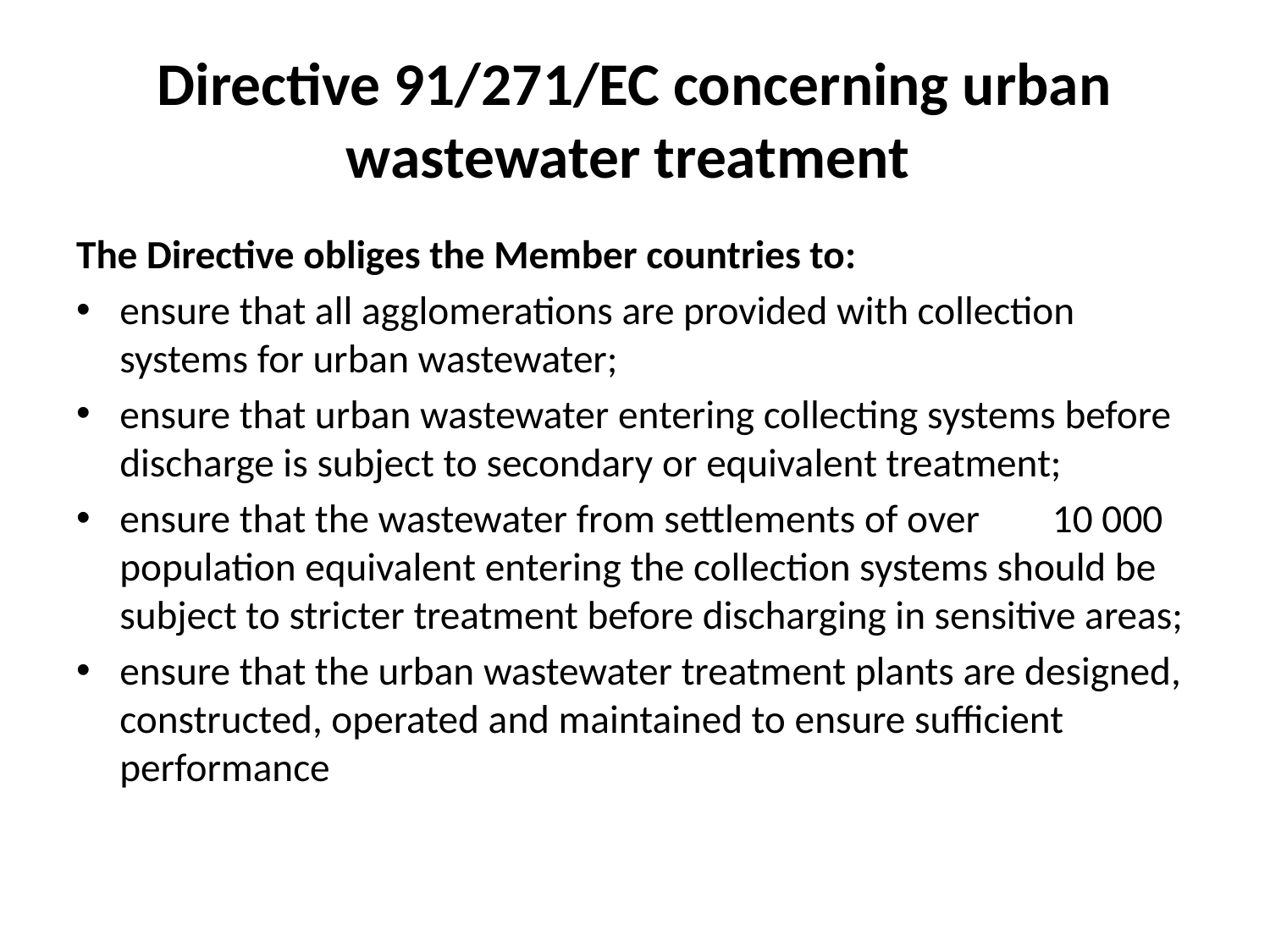

# Directive 91/271/EC concerning urban wastewater treatment
The Directive obliges the Member countries to:
ensure that all agglomerations are provided with collection systems for urban wastewater;
ensure that urban wastewater entering collecting systems before discharge is subject to secondary or equivalent treatment;
ensure that the wastewater from settlements of over        10 000 population equivalent entering the collection systems should be subject to stricter treatment before discharging in sensitive areas;
ensure that the urban wastewater treatment plants are designed, constructed, operated and maintained to ensure sufficient performance